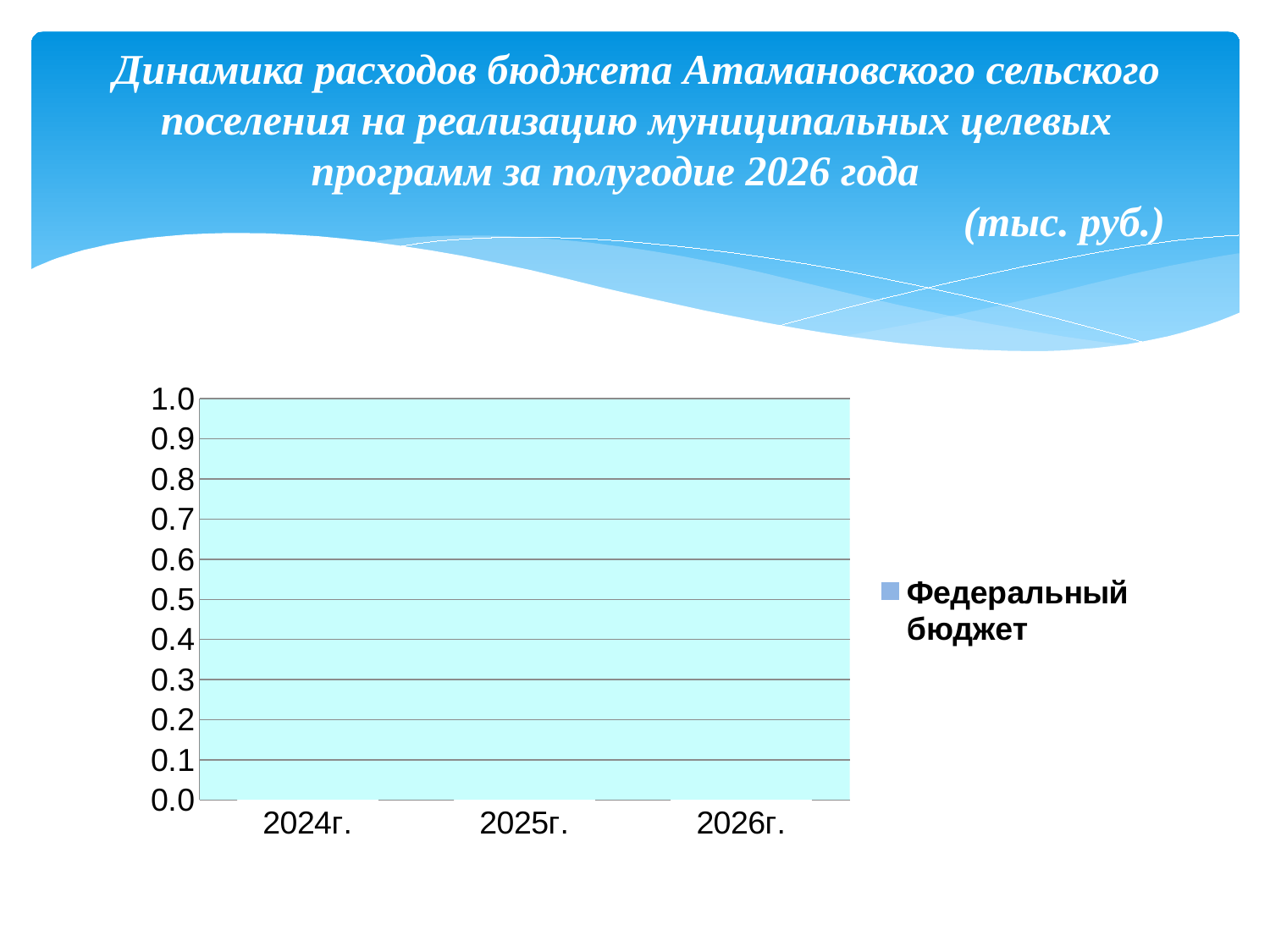

# Динамика расходов бюджета Атамановского сельского поселения на реализацию муниципальных целевых программ за полугодие 2026 года (тыс. руб.)

### Chart

| Category | Местный бюджет | Областной бюджет | Федеральный бюджет |
|---|---|---|---|
| 2024г. | 0.0 | 0.0 | 0.0 |
| 2025г. | 0.0 | 0.0 | 0.0 |
| 2026г. | 0.0 | 0.0 | 0.0 |